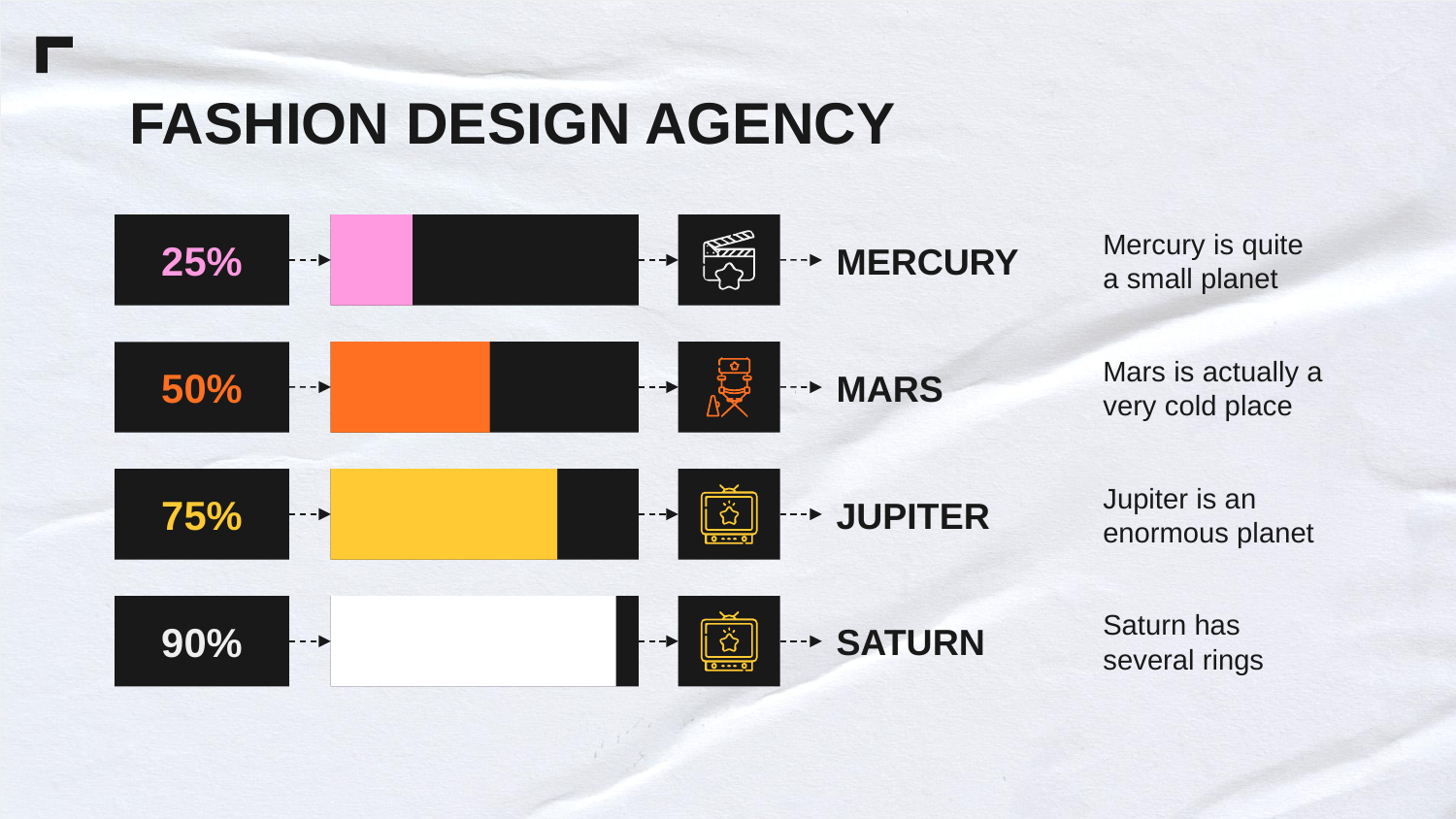

# FASHION DESIGN AGENCY
25%
Mercury is quite a small planet
MERCURY

50%
MARS
Mars is actually a very cold place

75%
JUPITER
Jupiter is an enormous planet

90%
SATURN
Saturn has several rings